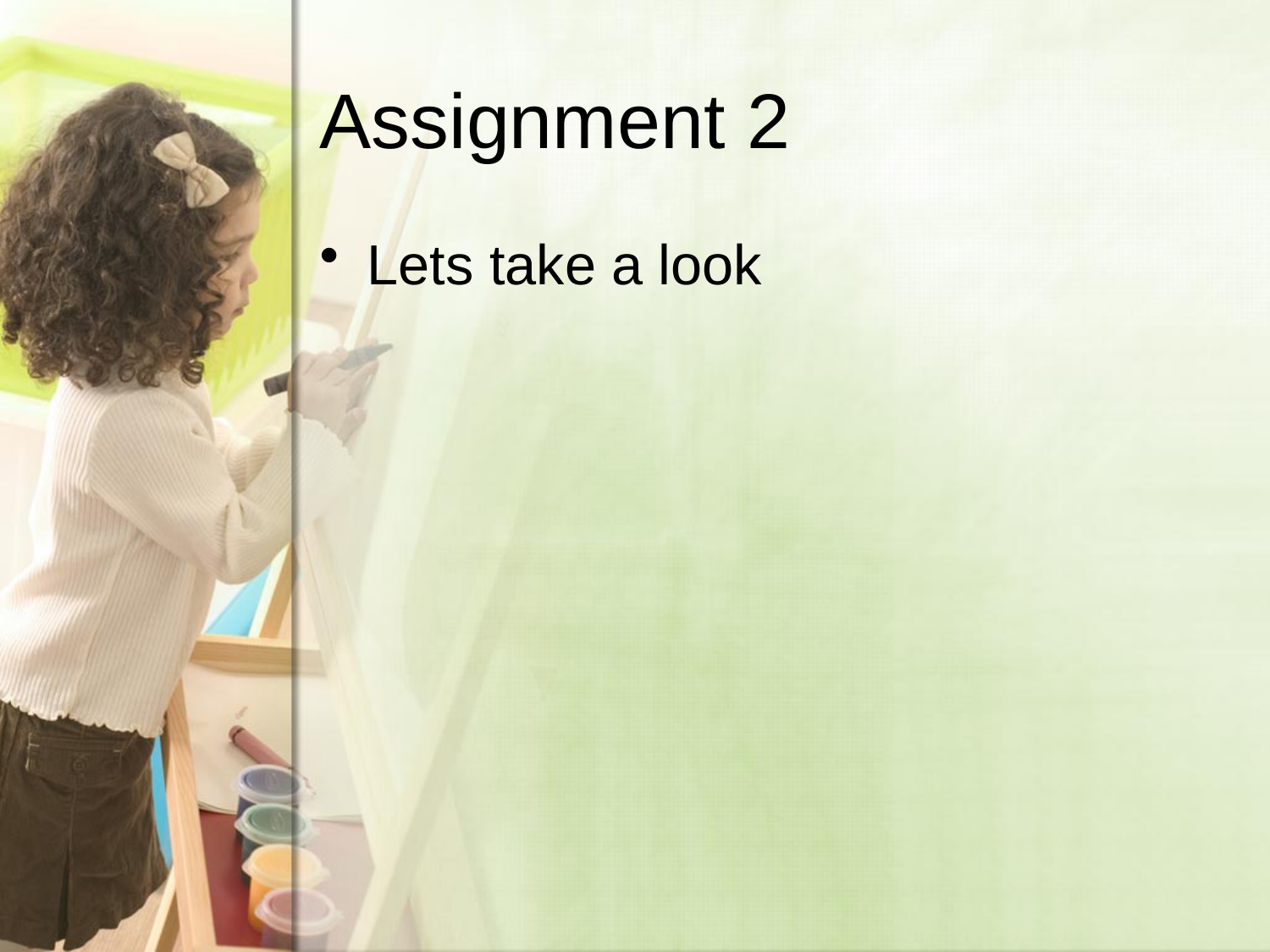

# Assignment 2
Lets take a look